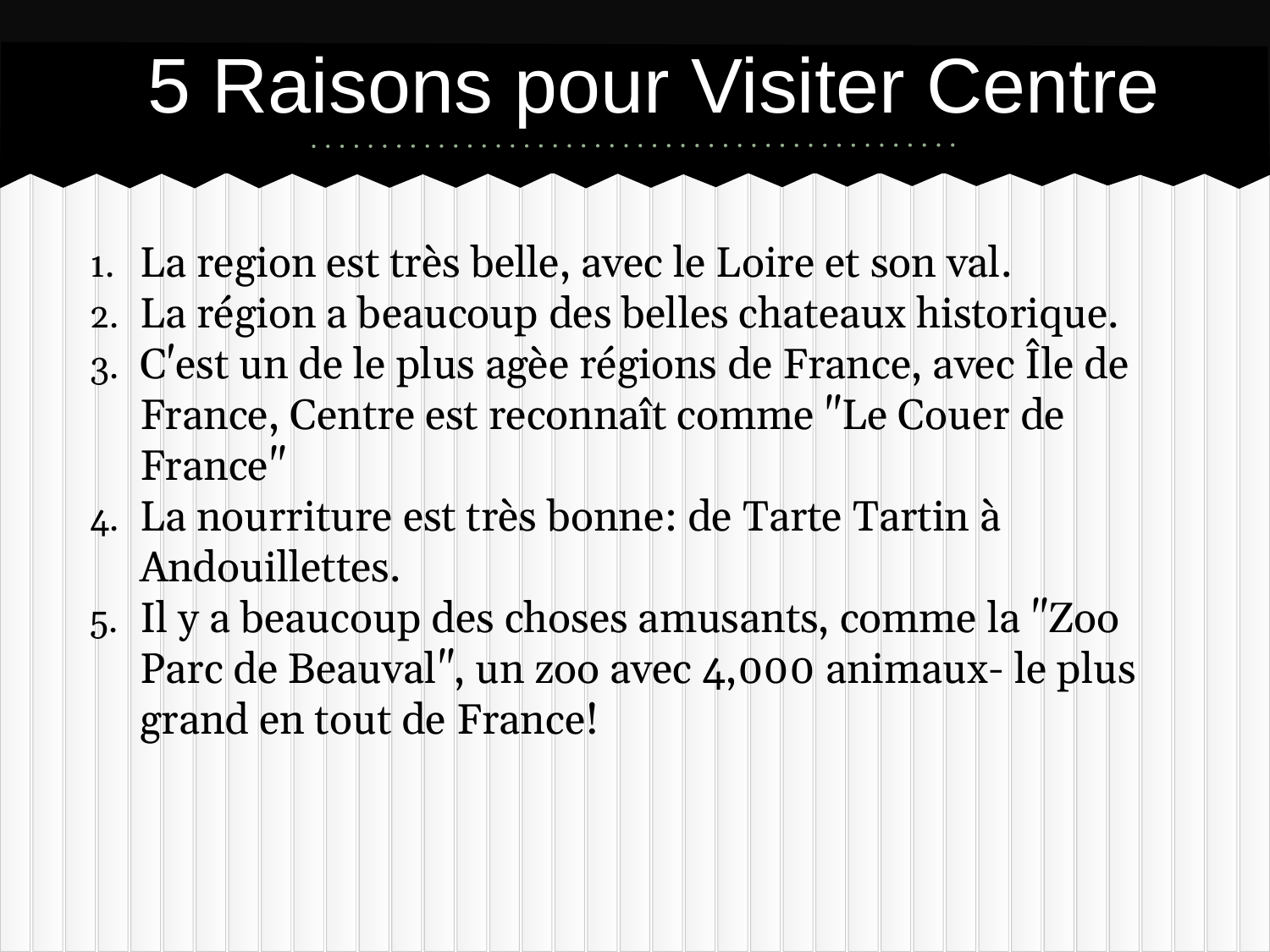

# 5 Raisons pour Visiter Centre
La region est très belle, avec le Loire et son val.
La région a beaucoup des belles chateaux historique.
C'est un de le plus agèe régions de France, avec Île de France, Centre est reconnaît comme "Le Couer de France"
La nourriture est très bonne: de Tarte Tartin à Andouillettes.
Il y a beaucoup des choses amusants, comme la "Zoo Parc de Beauval", un zoo avec 4,000 animaux- le plus grand en tout de France!